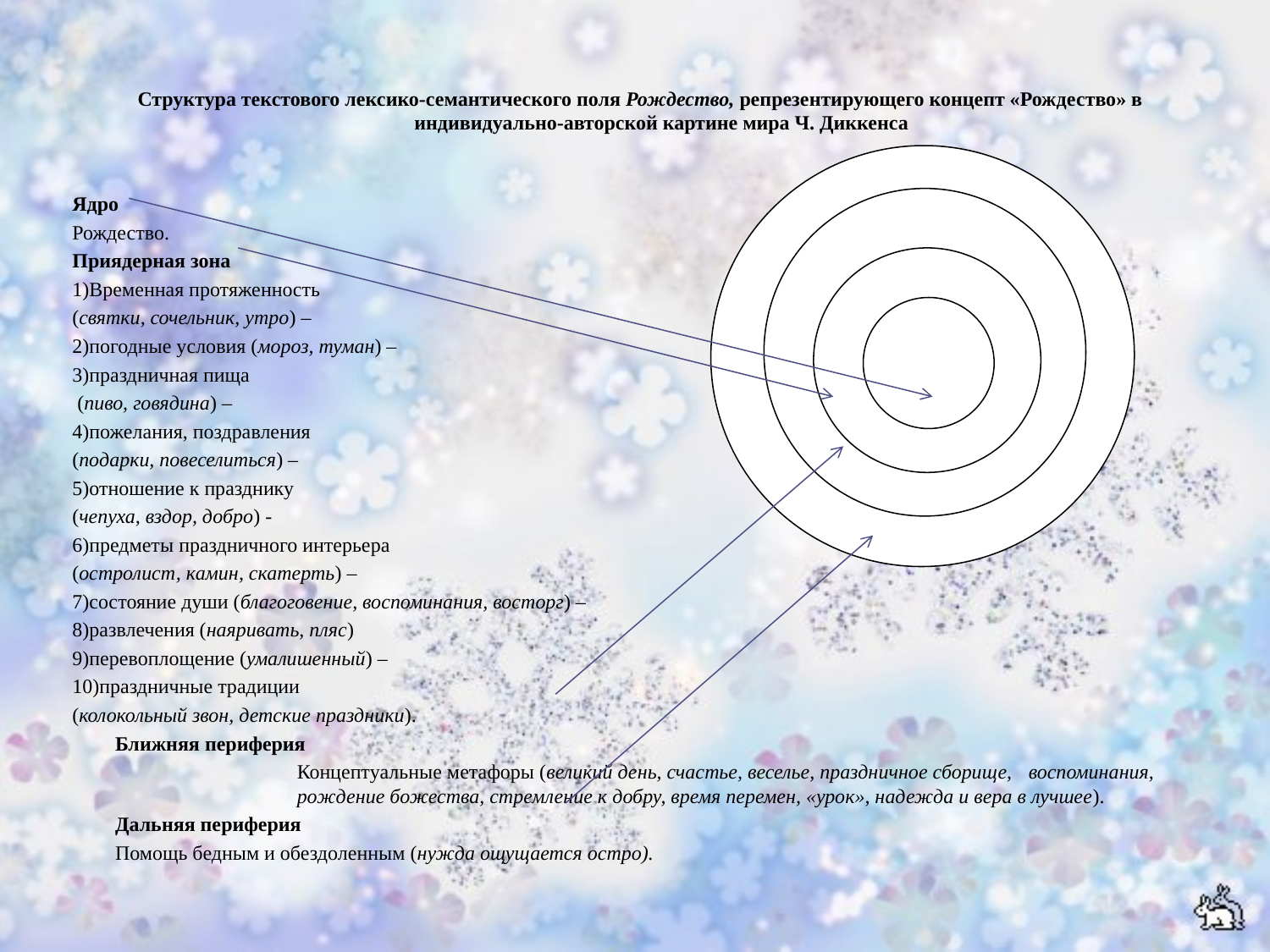

Структура текстового лексико-семантического поля Рождество, репрезентирующего концепт «Рождество» в индивидуально-авторской картине мира Ч. Диккенса

Ядро
Рождество.
Приядерная зона
1)Временная протяженность
(святки, сочельник, утро) –
2)погодные условия (мороз, туман) –
3)праздничная пища
 (пиво, говядина) –
4)пожелания, поздравления
(подарки, повеселиться) –
5)отношение к празднику
(чепуха, вздор, добро) -
6)предметы праздничного интерьера
(остролист, камин, скатерть) –
7)состояние души (благоговение, воспоминания, восторг) –
8)развлечения (наяривать, пляс)
9)перевоплощение (умалишенный) –
10)праздничные традиции
(колокольный звон, детские праздники).
			Ближняя периферия
		Концептуальные метафоры (великий день, счастье, веселье, праздничное сборище, 	воспоминания, рождение божества, стремление к добру, время перемен, «урок», надежда и вера в лучшее).
			Дальняя периферия
			Помощь бедным и обездоленным (нужда ощущается остро).